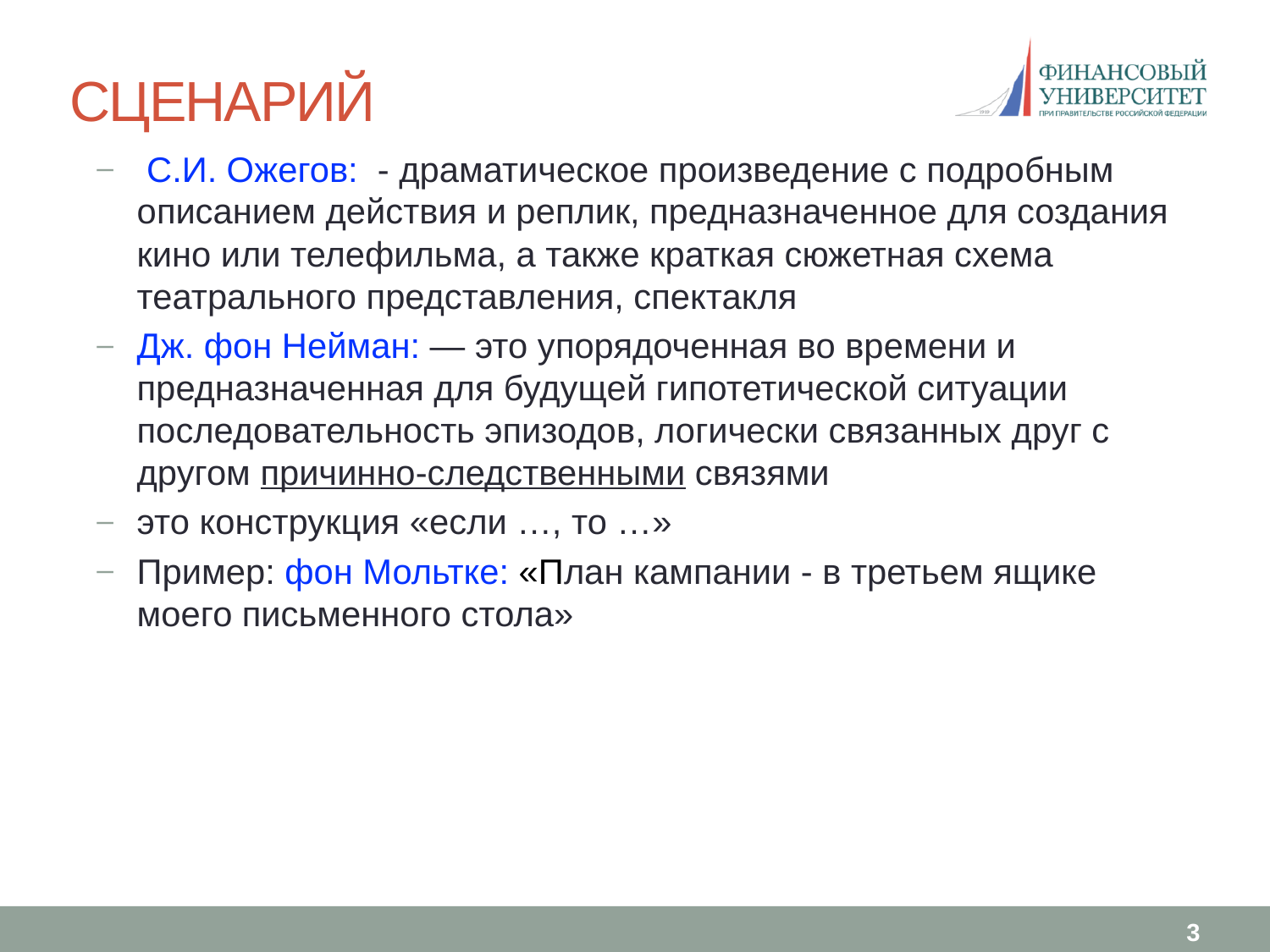

# Сценарий
 С.И. Ожегов:  - драматическое произведение с подробным описанием действия и реплик, предназначенное для создания кино или телефильма, а также краткая сюжетная схема театрального представления, спектакля
Дж. фон Нейман: — это упорядоченная во времени и предназначенная для будущей гипотетической ситуации поcледовательность эпизодов, логически связанных друг с другом причинно-следственными связями
это конструкция «если …, то …»
Пример: фон Мольтке: «План кампании - в третьем ящике моего письменного стола»
3